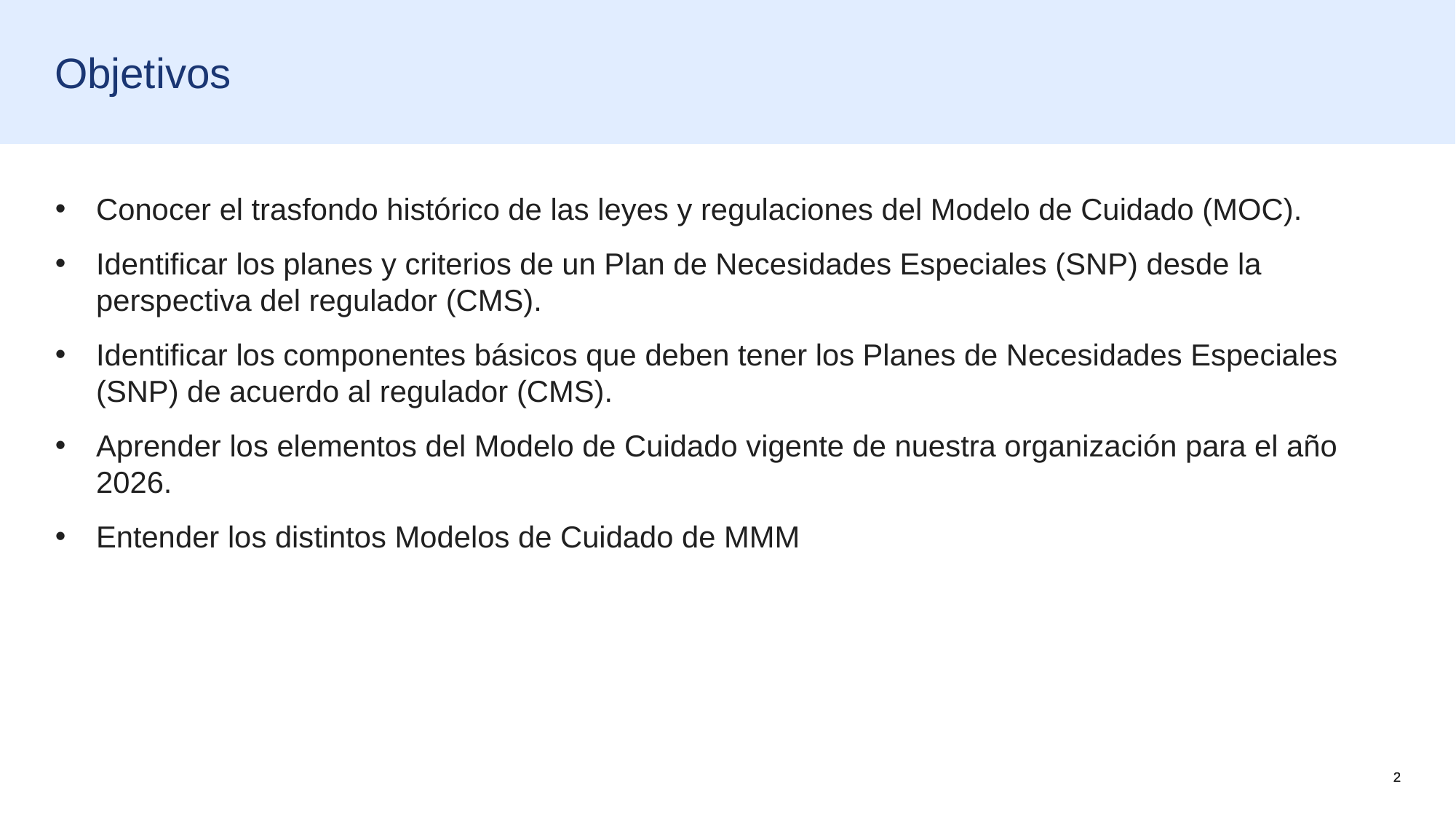

# Objetivos
Conocer el trasfondo histórico de las leyes y regulaciones del Modelo de Cuidado (MOC).
Identificar los planes y criterios de un Plan de Necesidades Especiales (SNP) desde la perspectiva del regulador (CMS).
Identificar los componentes básicos que deben tener los Planes de Necesidades Especiales (SNP) de acuerdo al regulador (CMS).
Aprender los elementos del Modelo de Cuidado vigente de nuestra organización para el año 2026.
Entender los distintos Modelos de Cuidado de MMM